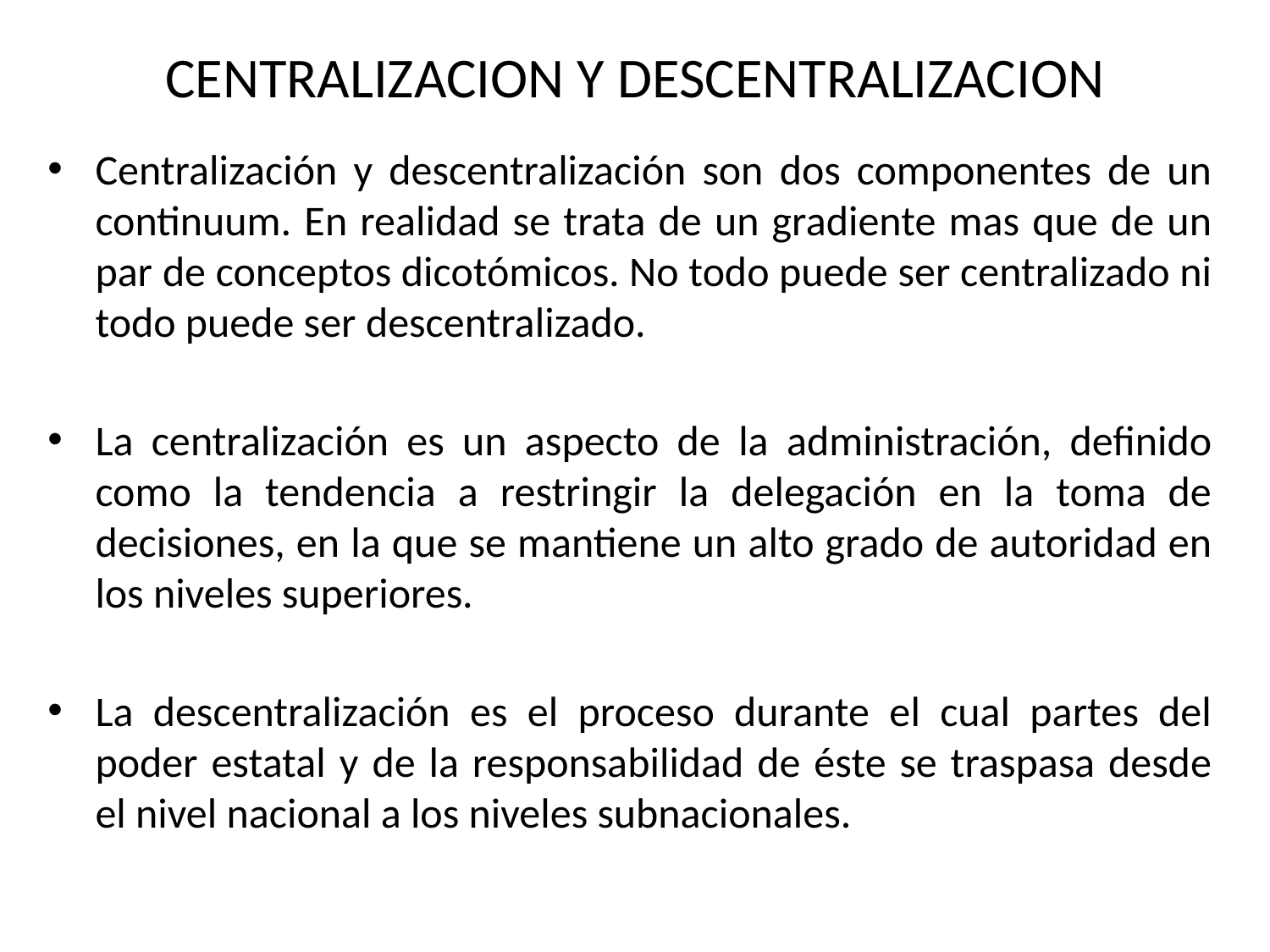

# CENTRALIZACION Y DESCENTRALIZACION
Centralización y descentralización son dos componentes de un continuum. En realidad se trata de un gradiente mas que de un par de conceptos dicotómicos. No todo puede ser centralizado ni todo puede ser descentralizado.

La centralización es un aspecto de la administración, definido como la tendencia a restringir la delegación en la toma de decisiones, en la que se mantiene un alto grado de autoridad en los niveles superiores.

La descentralización es el proceso durante el cual partes del poder estatal y de la responsabilidad de éste se traspasa desde el nivel nacional a los niveles subnacionales.